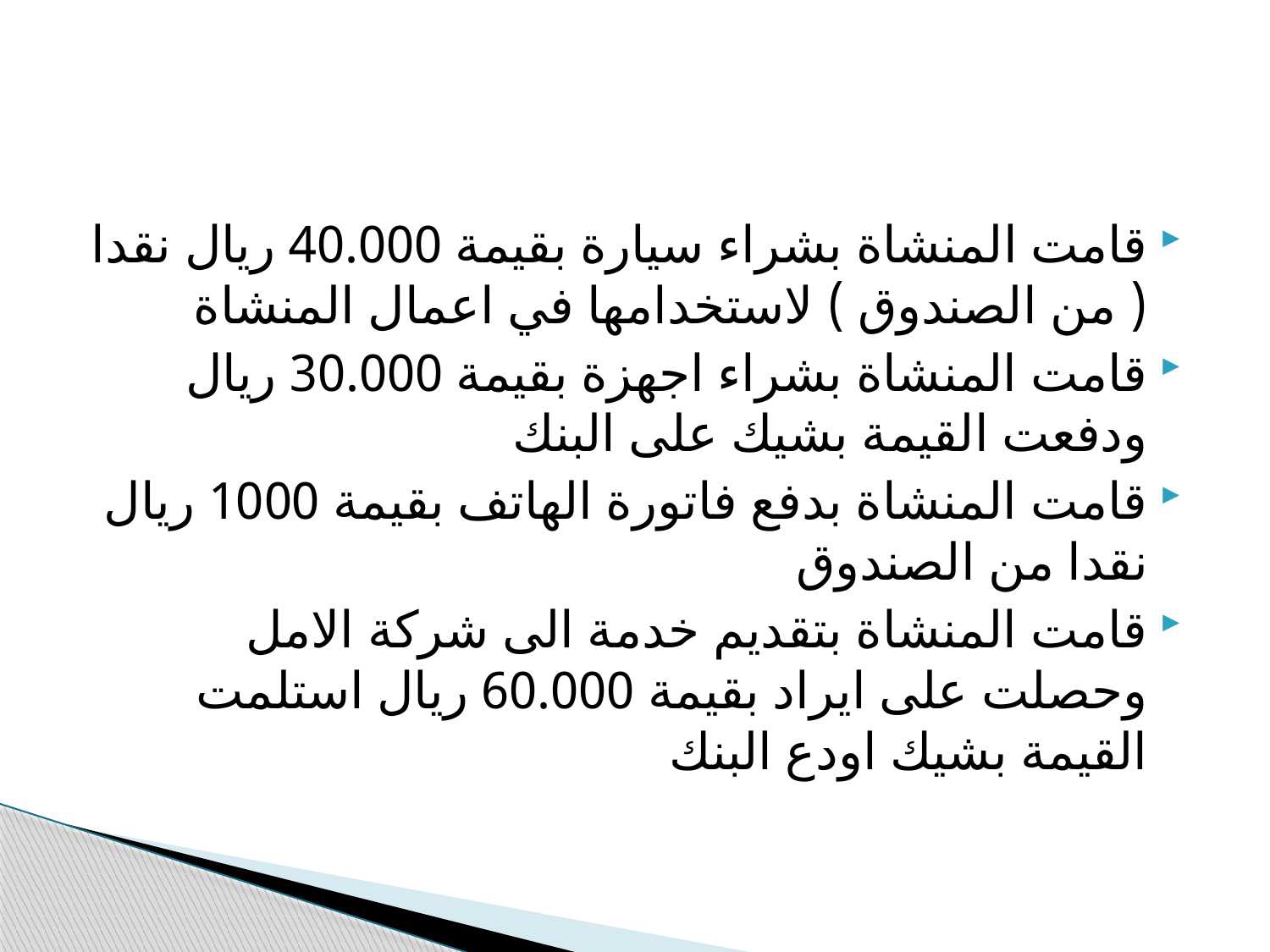

#
قامت المنشاة بشراء سيارة بقيمة 40.000 ريال نقدا ( من الصندوق ) لاستخدامها في اعمال المنشاة
قامت المنشاة بشراء اجهزة بقيمة 30.000 ريال ودفعت القيمة بشيك على البنك
قامت المنشاة بدفع فاتورة الهاتف بقيمة 1000 ريال نقدا من الصندوق
قامت المنشاة بتقديم خدمة الى شركة الامل وحصلت على ايراد بقيمة 60.000 ريال استلمت القيمة بشيك اودع البنك